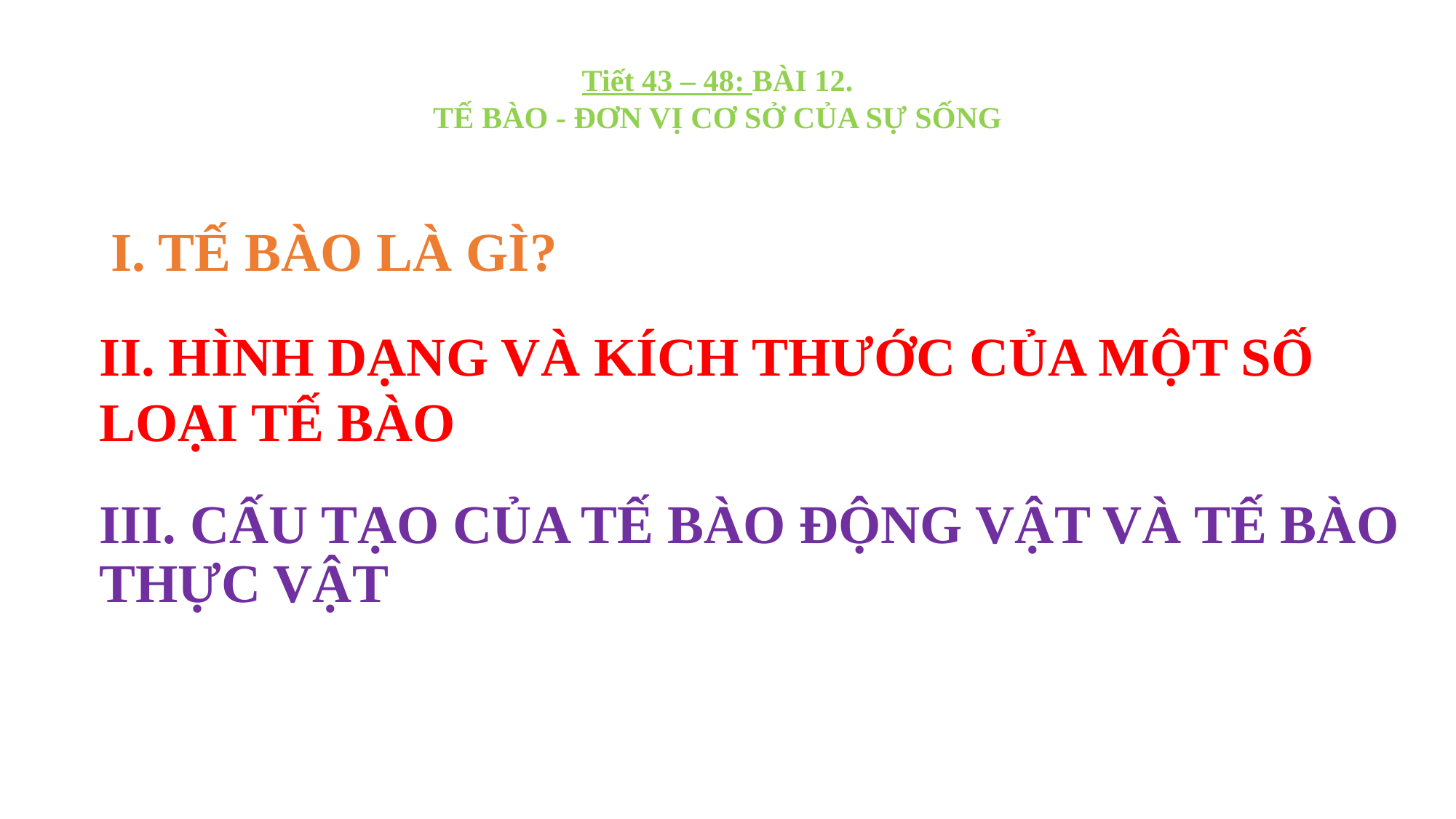

# Tiết 43 – 48: BÀI 12. TẾ BÀO - ĐƠN VỊ CƠ SỞ CỦA SỰ SỐNG
I. TẾ BÀO LÀ GÌ?
II. HÌNH DẠNG VÀ KÍCH THƯỚC CỦA MỘT SỐ LOẠI TẾ BÀO
III. CẤU TẠO CỦA TẾ BÀO ĐỘNG VẬT VÀ TẾ BÀO THỰC VẬT